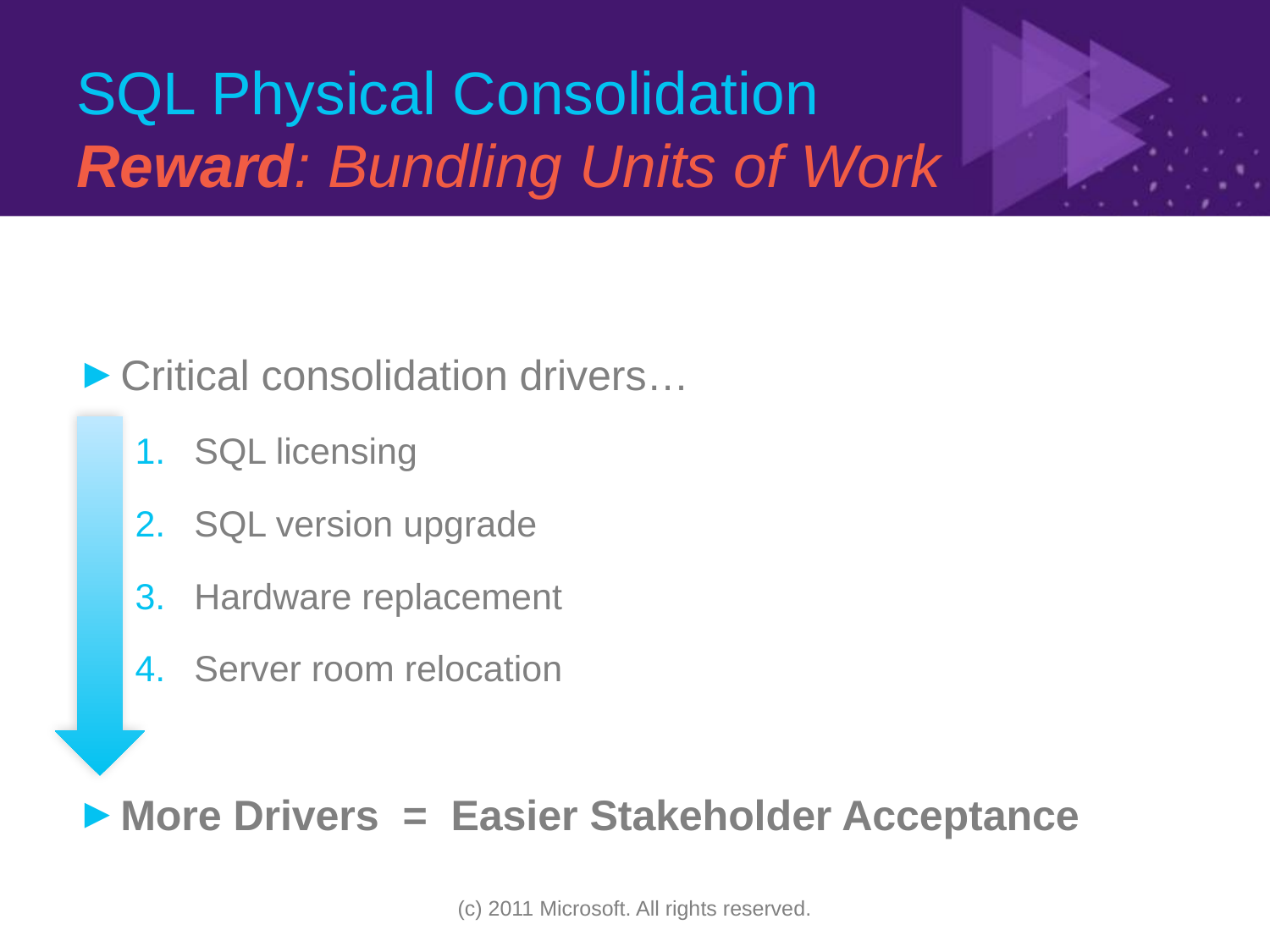

# SQL Physical Consolidation Reward: Bundling Units of Work
Critical consolidation drivers…
SQL licensing
SQL version upgrade
Hardware replacement
Server room relocation

More Drivers  =  Easier Stakeholder Acceptance

(c) 2011 Microsoft. All rights reserved.